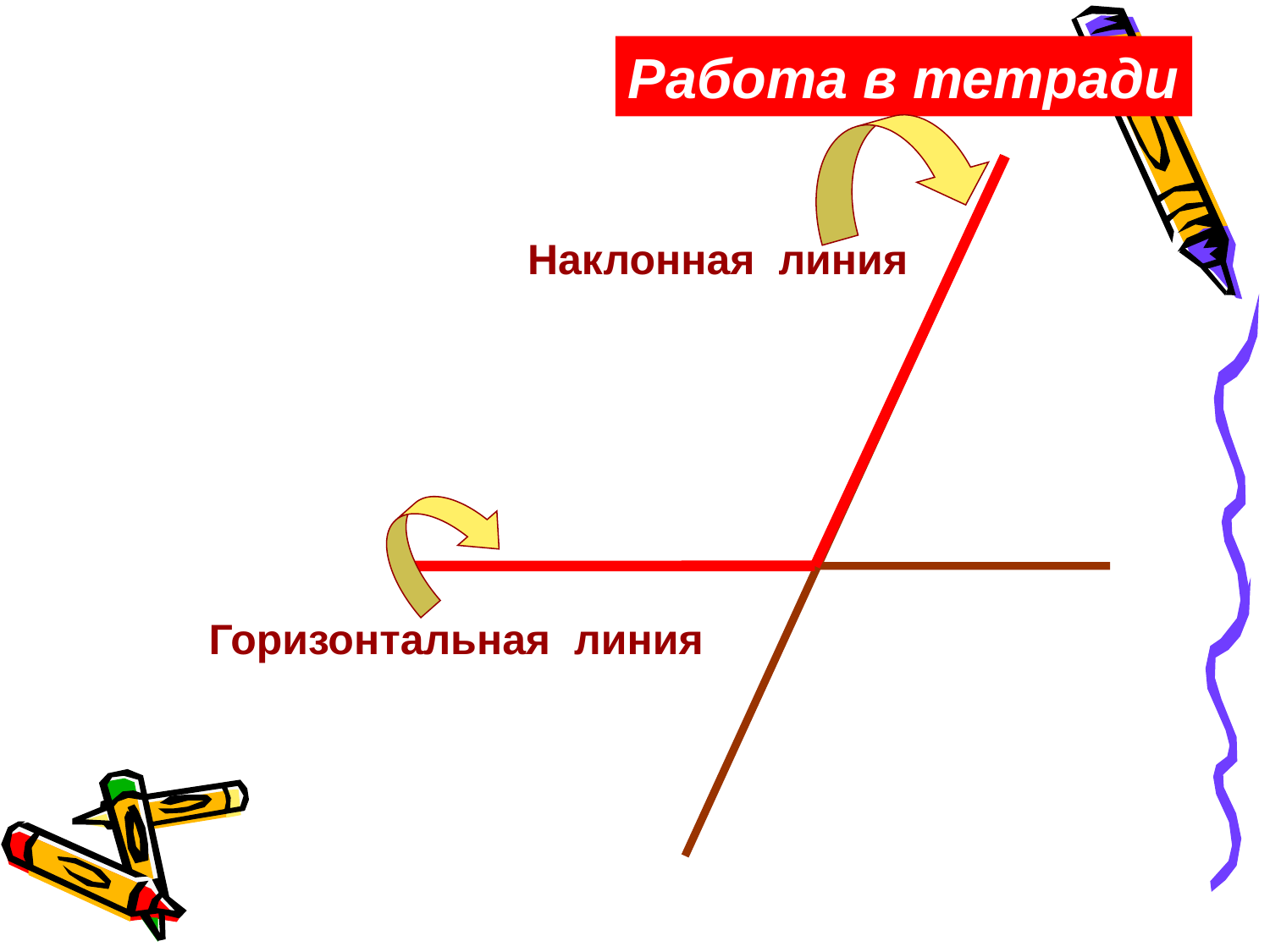

Работа в тетради

Наклонная  линия

Горизонтальная  линия